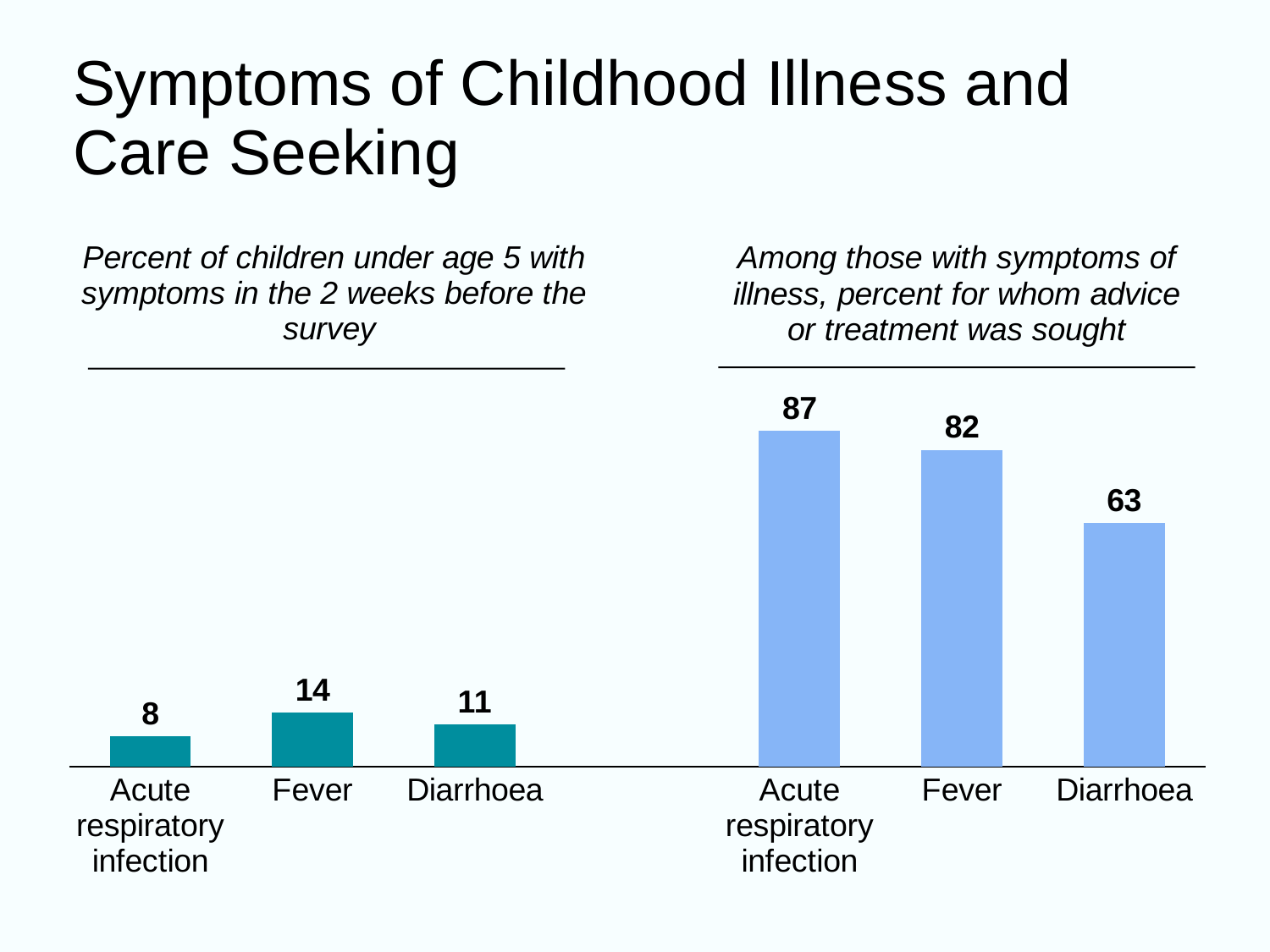

### Chart

| Category | Column1 |
|---|---|
| Acute
respiratory
infection | 8.0 |
| Fever | 14.0 |
| Diarrhoea | 11.0 |
|  | None |
| Acute
respiratory
infection | 87.0 |
| Fever | 82.0 |
| Diarrhoea | 63.0 |